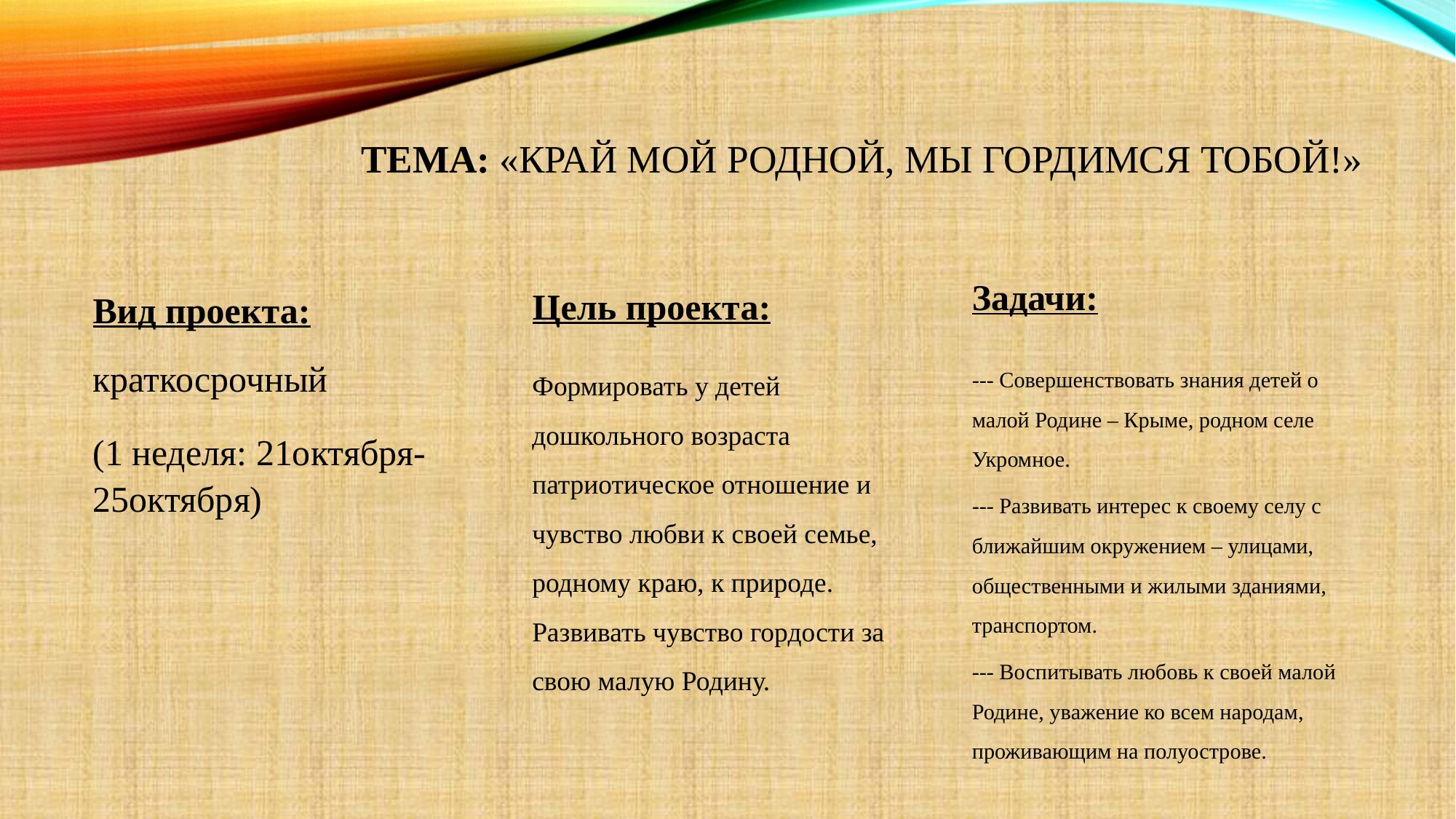

# Тема: «Край мой родной, мы гордимся тобой!»

Цель проекта:

Задачи:
Вид проекта:
--- Совершенствовать знания детей о малой Родине – Крыме, родном селе Укромное.
--- Развивать интерес к своему селу с ближайшим окружением – улицами, общественными и жилыми зданиями, транспортом.
--- Воспитывать любовь к своей малой Родине, уважение ко всем народам, проживающим на полуострове.

краткосрочный
(1 неделя: 21октября-25октября)

Формировать у детей дошкольного возраста патриотическое отношение и чувство любви к своей семье, родному краю, к природе. Развивать чувство гордости за свою малую Родину.